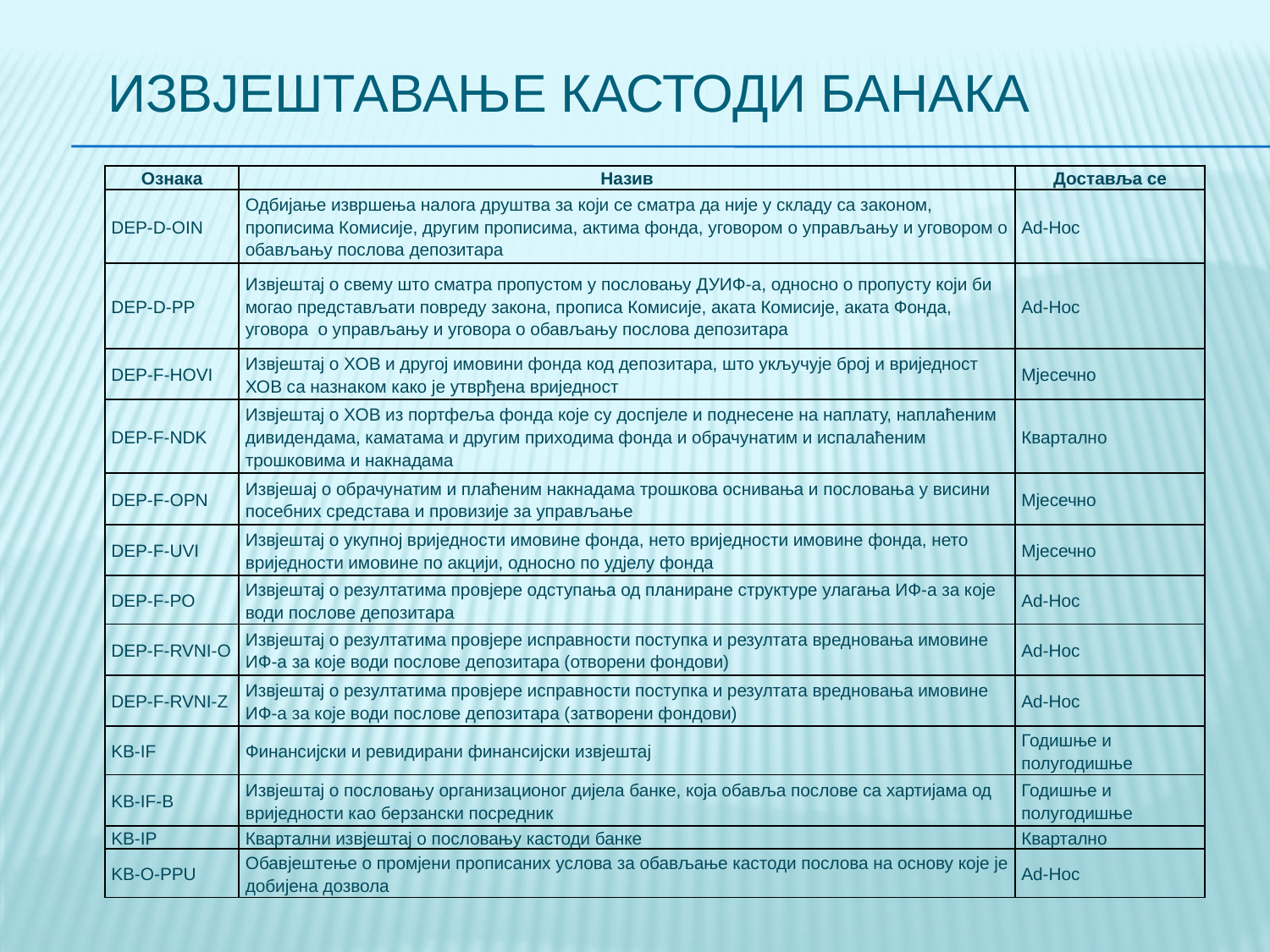

# Извјештавање кастоди банака
| Ознака | Назив | Доставља се |
| --- | --- | --- |
| DEP-D-OIN | Одбијање извршења налога друштва за који се сматра да није у складу са законом, прописима Комисије, другим прописима, актима фонда, уговором о управљању и уговором о обављању послова депозитара | Ad-Hoc |
| DEP-D-PP | Извјештај о свему што сматра пропустом у пословању ДУИФ-а, односно о пропусту који би могао представљати повреду закона, прописа Комисије, аката Комисије, аката Фонда, уговора о управљању и уговора о обављању послова депозитара | Ad-Hoc |
| DEP-F-HOVI | Извјештај о ХОВ и другој имовини фонда код депозитара, што укључује број и вриједност ХОВ са назнаком како је утврђена вриједност | Мјесечно |
| DEP-F-NDK | Извјештај о ХОВ из портфеља фонда које су доспјеле и поднесене на наплату, наплаћеним дивидендама, каматама и другим приходима фонда и обрачунатим и испалаћеним трошковима и накнадама | Квартално |
| DEP-F-OPN | Извјешај о обрачунатим и плаћеним накнадама трошкова оснивања и пословања у висини посебних средстава и провизије за управљање | Мјесечно |
| DEP-F-UVI | Извјештај о укупној вриједности имовине фонда, нето вриједности имовине фонда, нето вриједности имовине по акцији, односно по удјелу фонда | Мјесечно |
| DEP-F-PO | Извјештај о резултатима провјере одступања од планиране структуре улагања ИФ-а за које води послове депозитара | Ad-Hoc |
| DEP-F-RVNI-O | Извјештај о резултатима провјере исправности поступка и резултата вредновања имовине ИФ-а за које води послове депозитара (отворени фондови) | Ad-Hoc |
| DEP-F-RVNI-Z | Извјештај о резултатима провјере исправности поступка и резултата вредновања имовине ИФ-а за које води послове депозитара (затворени фондови) | Ad-Hoc |
| KB-IF | Финансијски и ревидирани финансијски извјештај | Годишње и полугодишње |
| KB-IF-B | Извјештај о пословању организационог дијела банке, која обавља послове са хартијама од вриједности као берзански посредник | Годишње и полугодишње |
| KB-IP | Квартални извјештај о пословању кастоди банке | Квартално |
| KB-O-PPU | Обавјештење о промјени прописаних услова за обављање кастоди послова на основу које је добијена дозвола | Ad-Hoc |